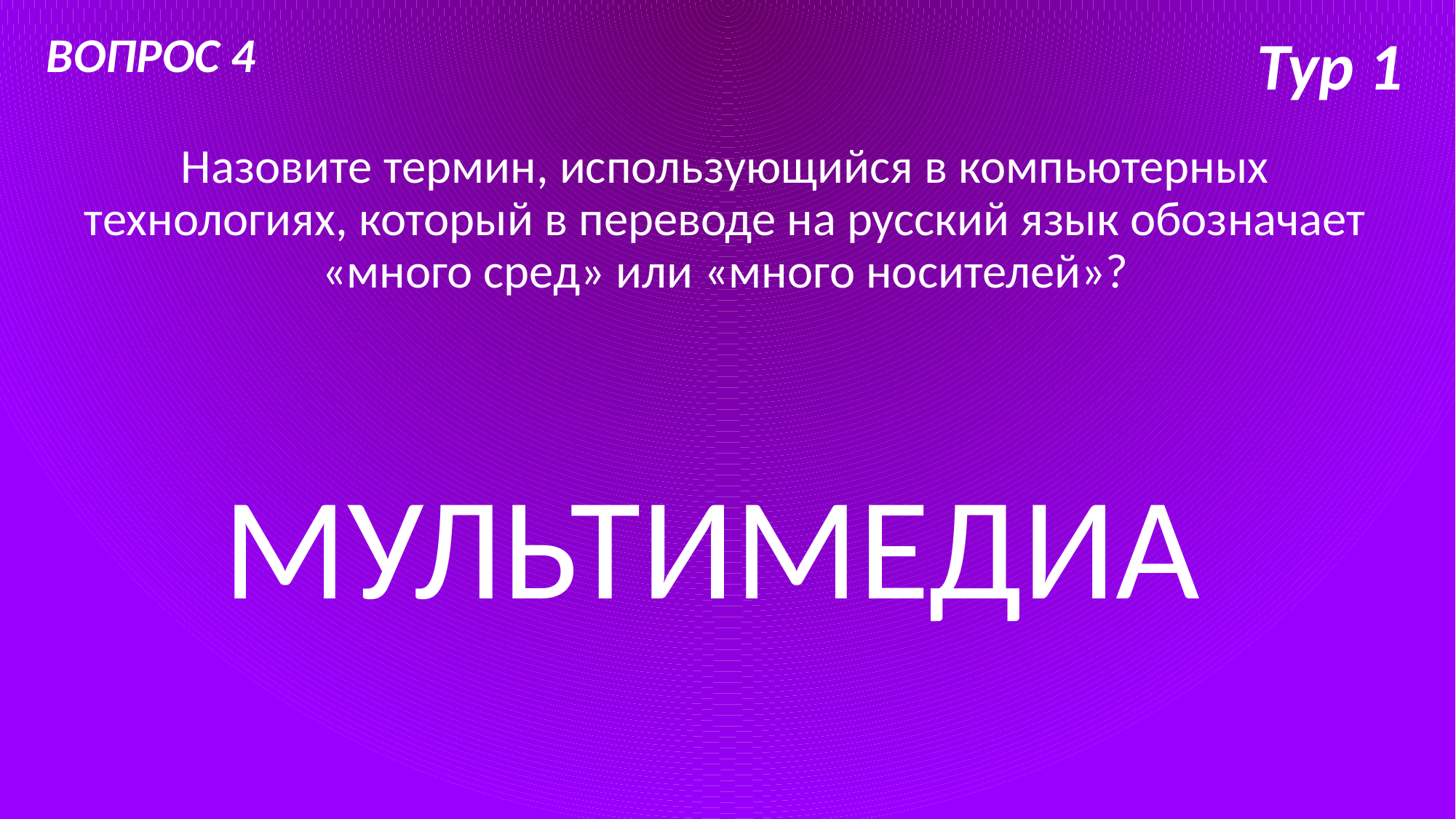

ВОПРОС 4
# Тур 1
Назовите термин, использующийся в компьютерных технологиях, который в переводе на русский язык обозначает «много сред» или «много носителей»?
МУЛЬТИМЕДИА